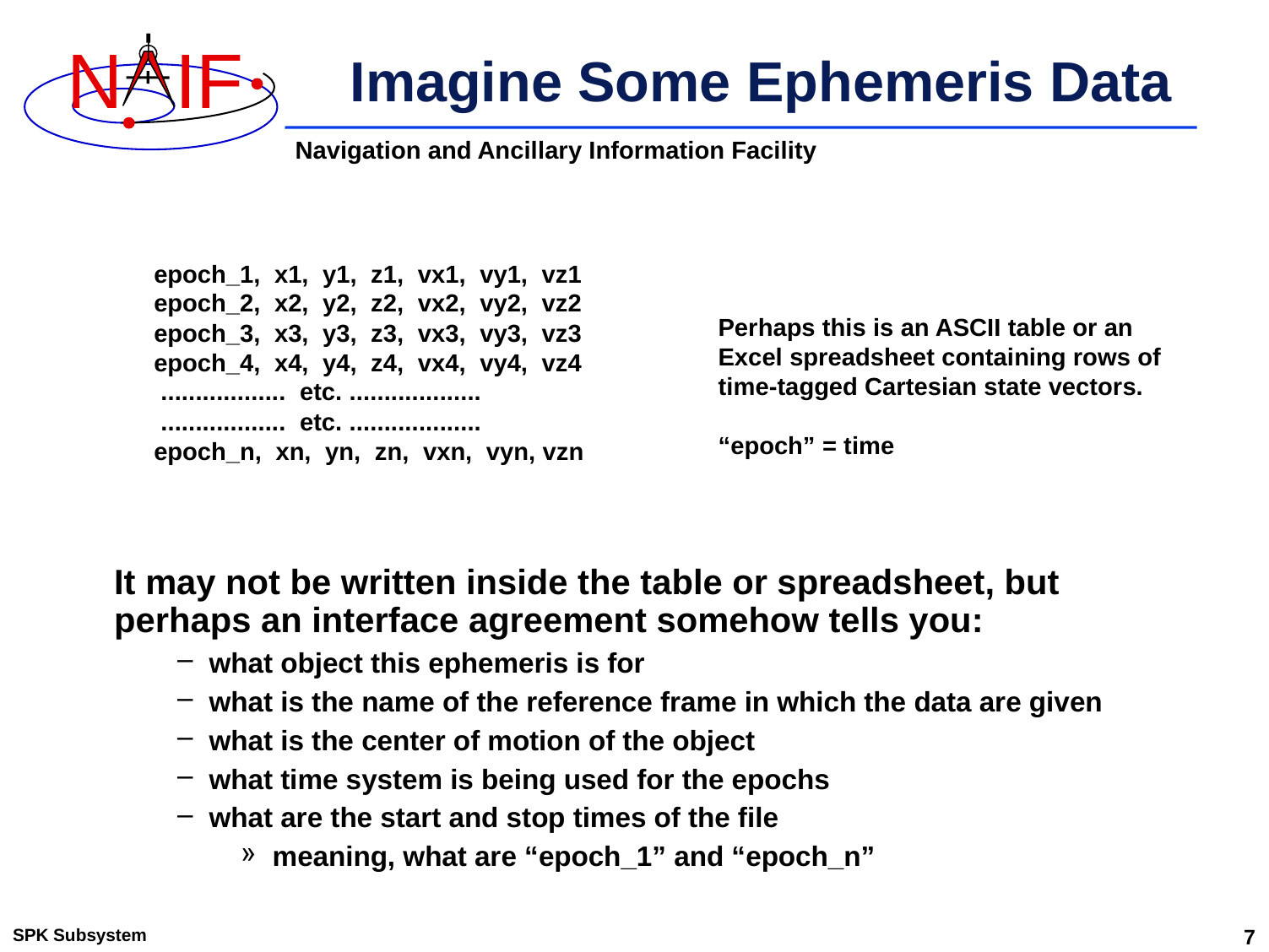

# Imagine Some Ephemeris Data
epoch_1,  x1,  y1,  z1,  vx1,  vy1,  vz1
epoch_2,  x2,  y2,  z2,  vx2,  vy2,  vz2
epoch_3,  x3,  y3,  z3,  vx3,  vy3,  vz3
epoch_4,  x4,  y4,  z4,  vx4,  vy4,  vz4
 ..................  etc. ...................
 ..................  etc. ...................
epoch_n,  xn,  yn,  zn,  vxn,  vyn, vzn
Perhaps this is an ASCII table or an Excel spreadsheet containing rows of time-tagged Cartesian state vectors.

“epoch” = time
It may not be written inside the table or spreadsheet, but perhaps an interface agreement somehow tells you:
what object this ephemeris is for
what is the name of the reference frame in which the data are given
what is the center of motion of the object
what time system is being used for the epochs
what are the start and stop times of the file
meaning, what are “epoch_1” and “epoch_n”
SPK Subsystem
7